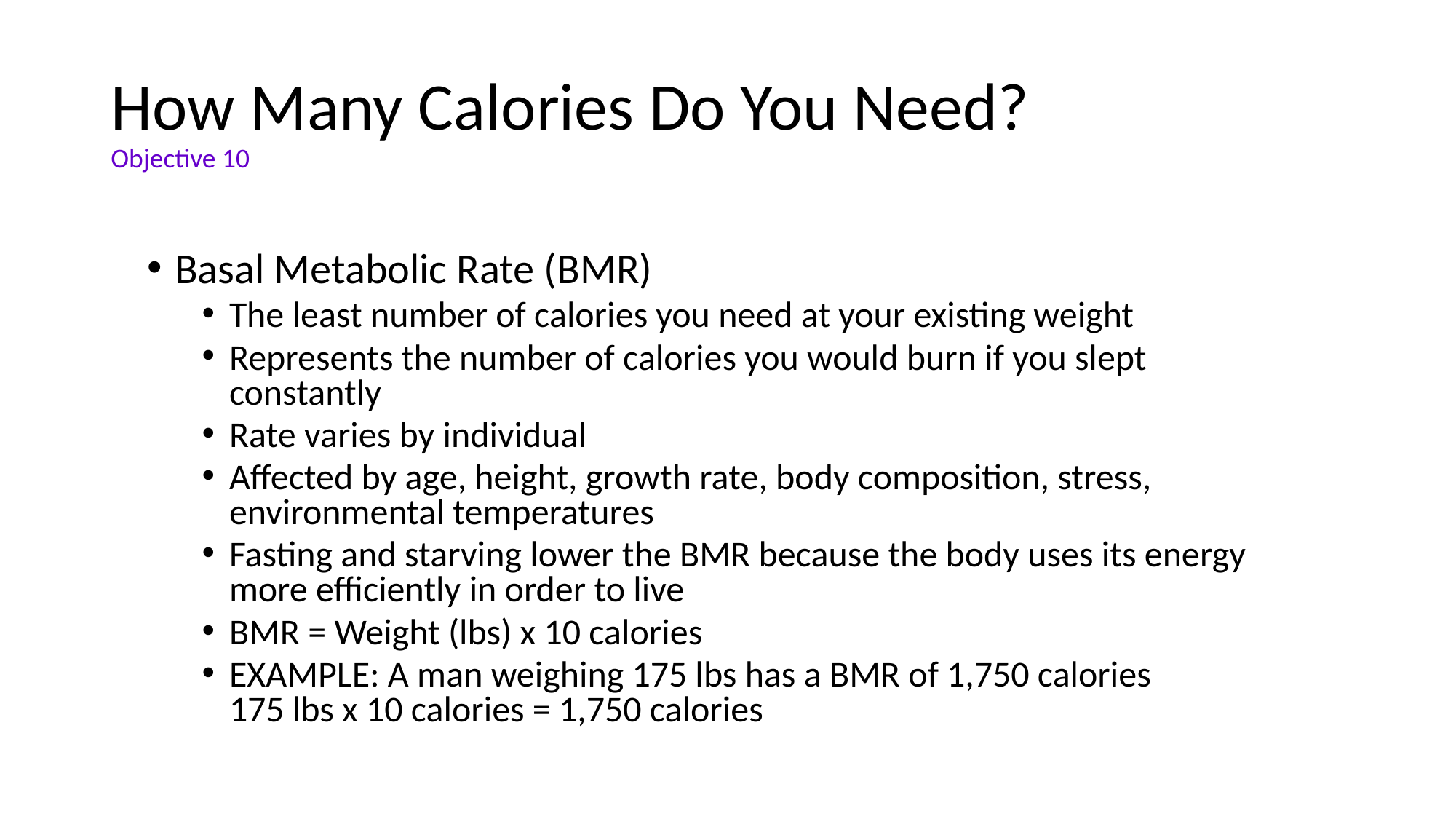

# How Many Calories Do You Need? Objective 10
Basal Metabolic Rate (BMR)
The least number of calories you need at your existing weight
Represents the number of calories you would burn if you slept constantly
Rate varies by individual
Affected by age, height, growth rate, body composition, stress, environmental temperatures
Fasting and starving lower the BMR because the body uses its energy more efficiently in order to live
BMR = Weight (lbs) x 10 calories
EXAMPLE: A man weighing 175 lbs has a BMR of 1,750 calories
175 lbs x 10 calories = 1,750 calories